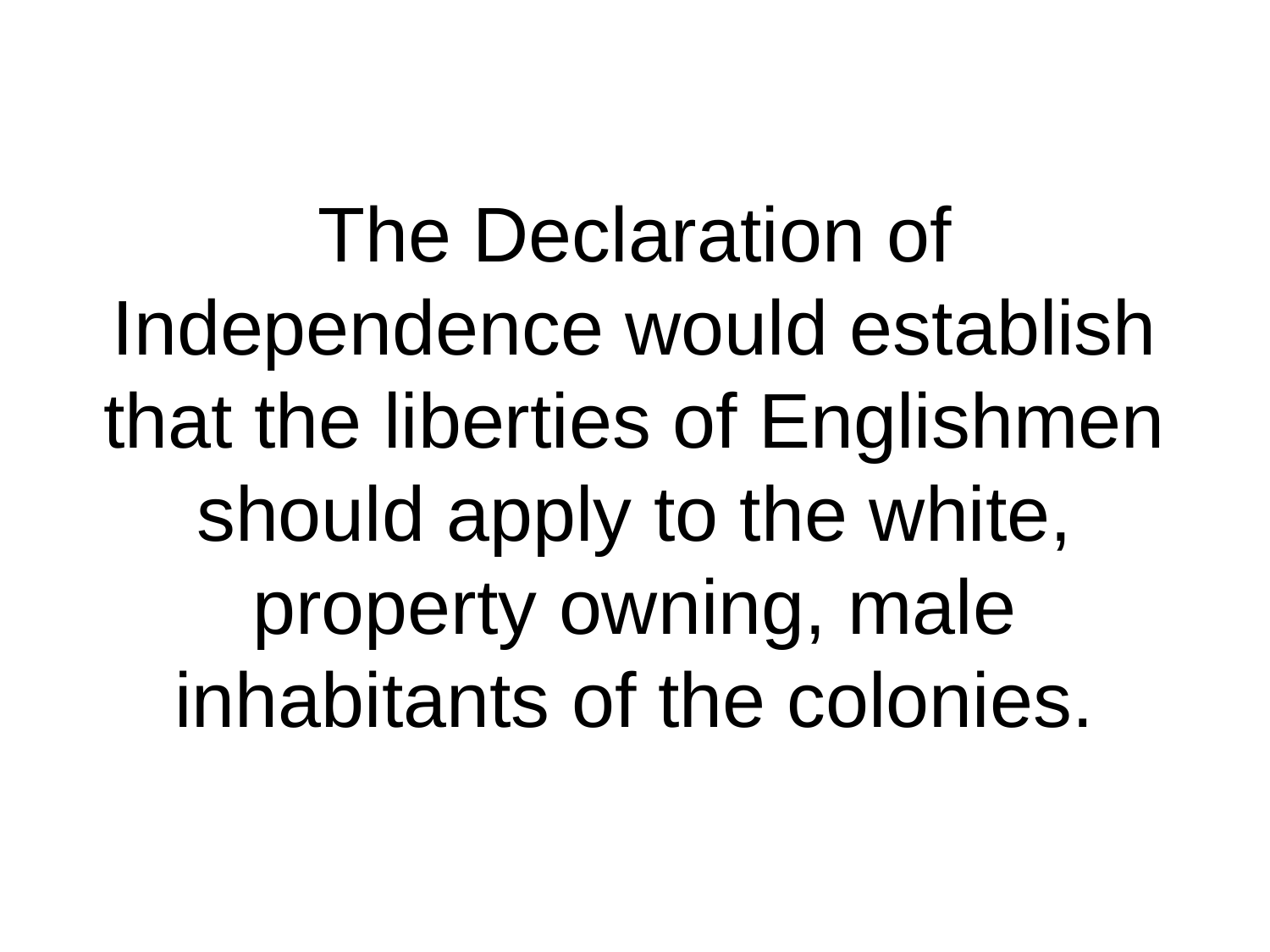

# The Declaration of Independence would establish that the liberties of Englishmen should apply to the white, property owning, male inhabitants of the colonies.